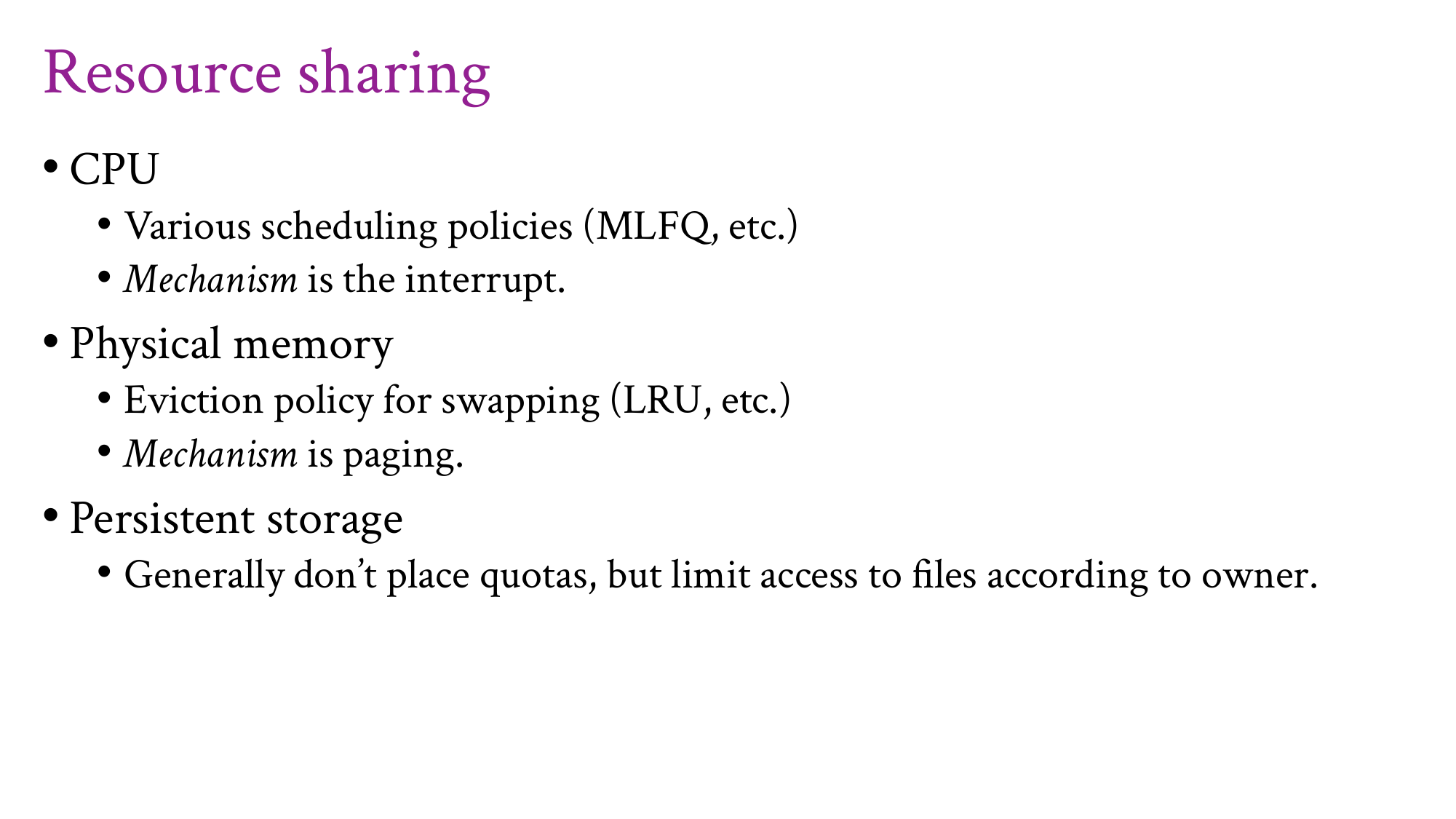

# Resource sharing
CPU
Various scheduling policies (MLFQ, etc.)
Mechanism is the interrupt.
Physical memory
Eviction policy for swapping (LRU, etc.)
Mechanism is paging.
Persistent storage
Generally don’t place quotas, but limit access to files according to owner.